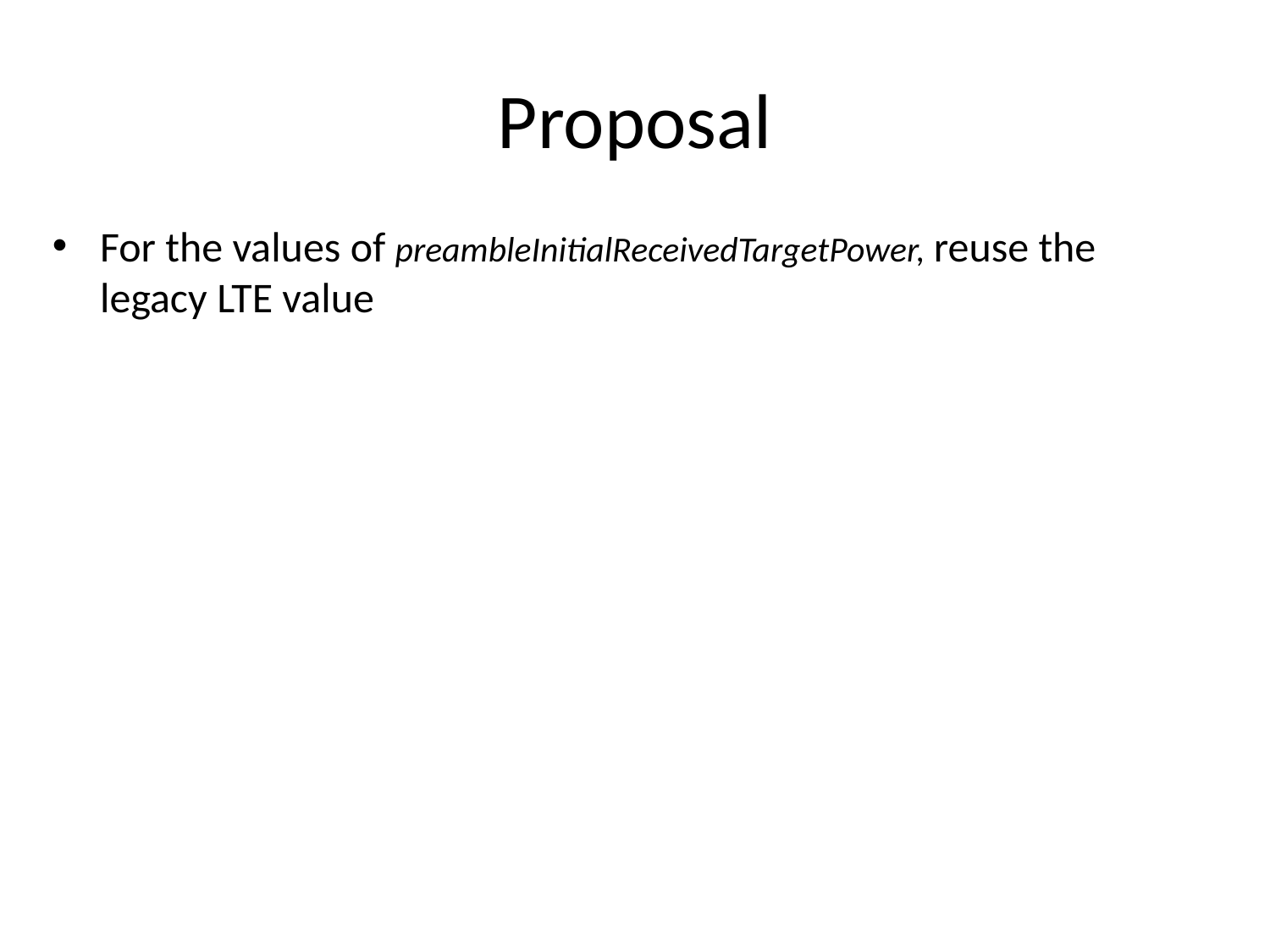

# Proposal
For the values of preambleInitialReceivedTargetPower, reuse the legacy LTE value